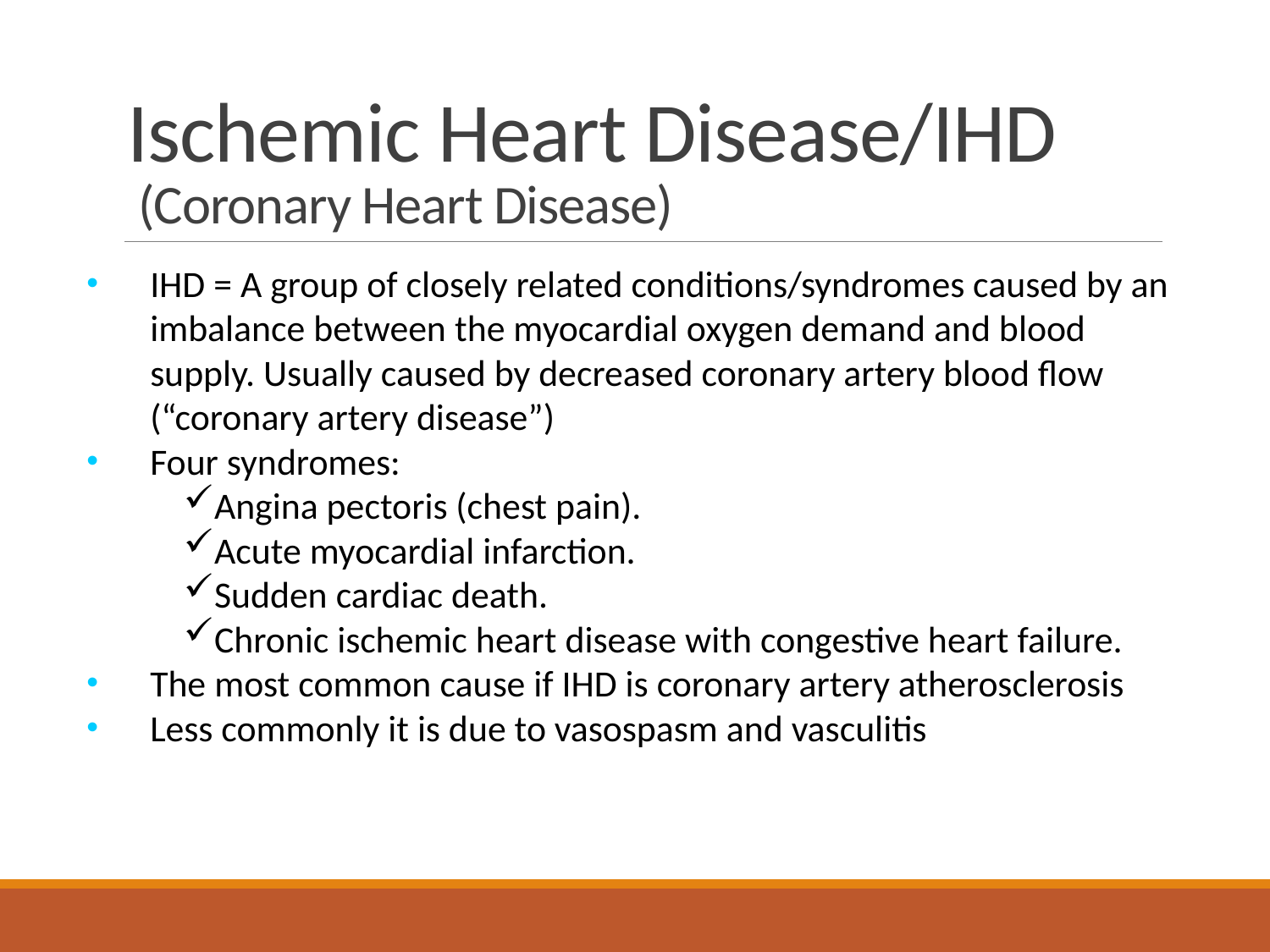

# Ischemic Heart Disease/IHD (Coronary Heart Disease)
IHD = A group of closely related conditions/syndromes caused by an imbalance between the myocardial oxygen demand and blood supply. Usually caused by decreased coronary artery blood flow (“coronary artery disease”)
Four syndromes:
Angina pectoris (chest pain).
Acute myocardial infarction.
Sudden cardiac death.
Chronic ischemic heart disease with congestive heart failure.
The most common cause if IHD is coronary artery atherosclerosis
Less commonly it is due to vasospasm and vasculitis